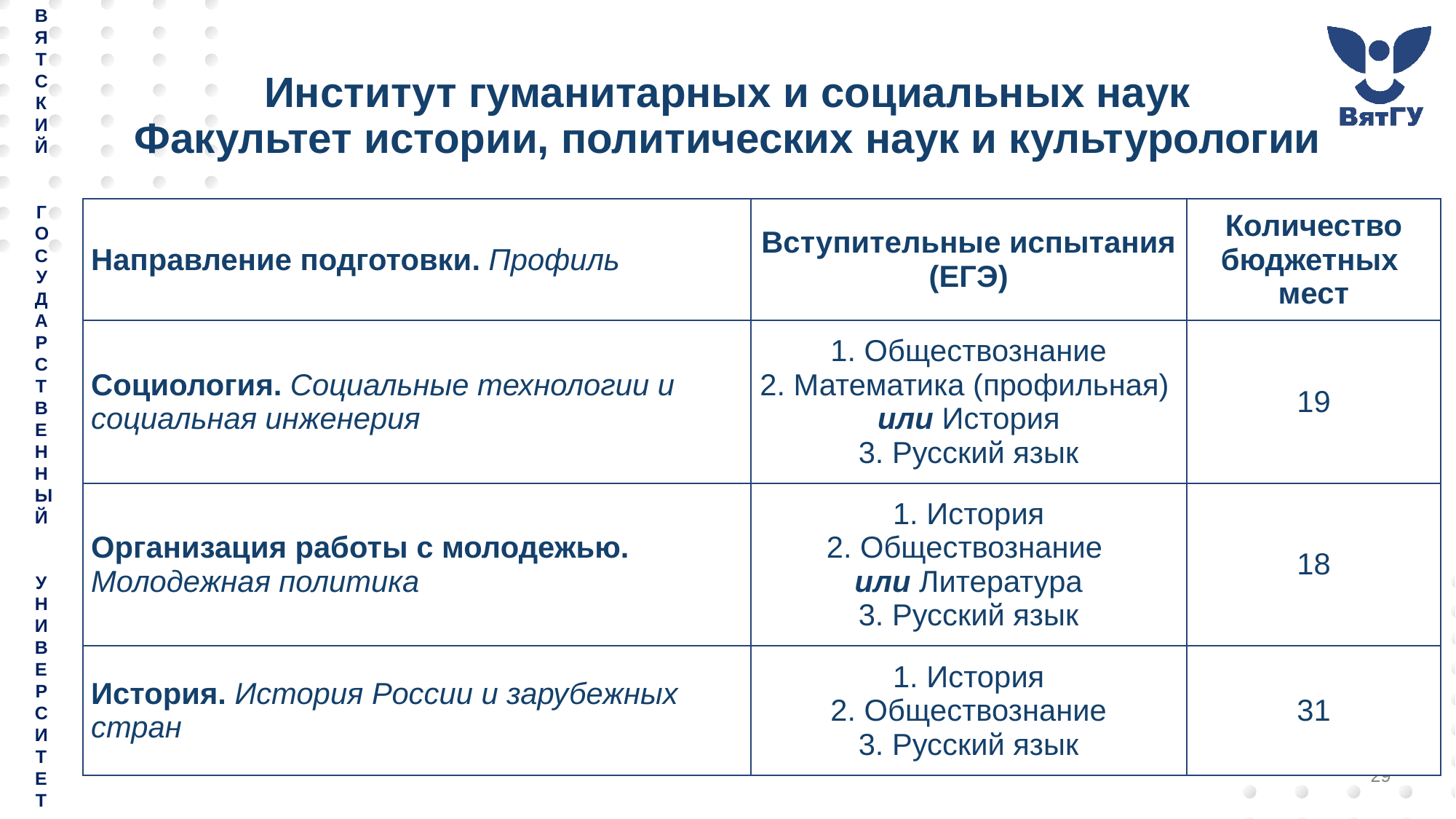

# Институт гуманитарных и социальных наук Факультет истории, политических наук и культурологии
| Направление подготовки. Профиль | Вступительные испытания (ЕГЭ) | Количество бюджетных мест |
| --- | --- | --- |
| Социология. Социальные технологии и социальная инженерия | 1. Обществознание 2. Математика (профильная) или История 3. Русский язык | 19 |
| Организация работы с молодежью. Молодежная политика | 1. История 2. Обществознание или Литература 3. Русский язык | 18 |
| История. История России и зарубежных стран | 1. История 2. Обществознание 3. Русский язык | 31 |
29